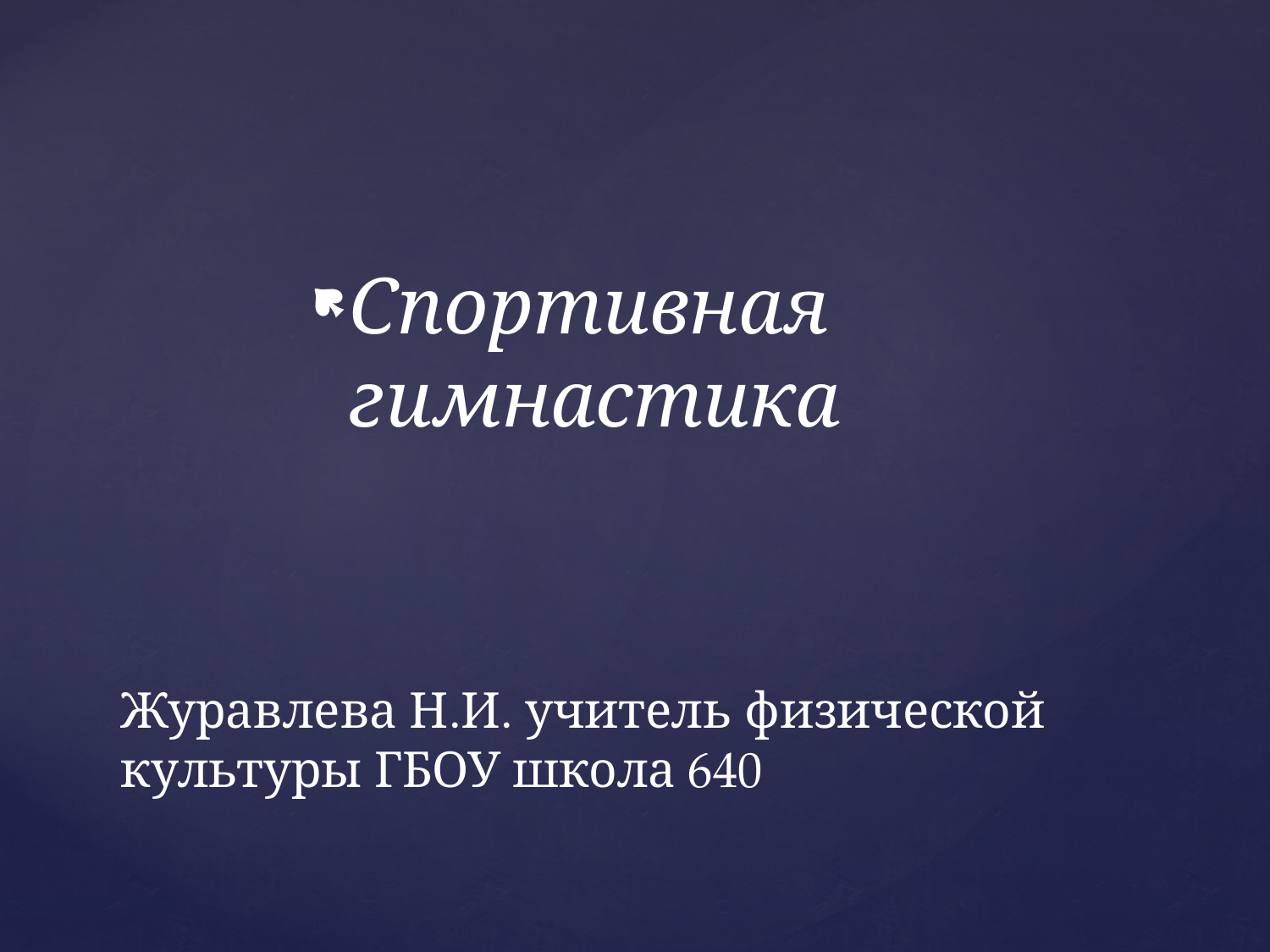

Спортивная  гимнастика
# Журавлева Н.И. учитель физической культуры ГБОУ школа 640